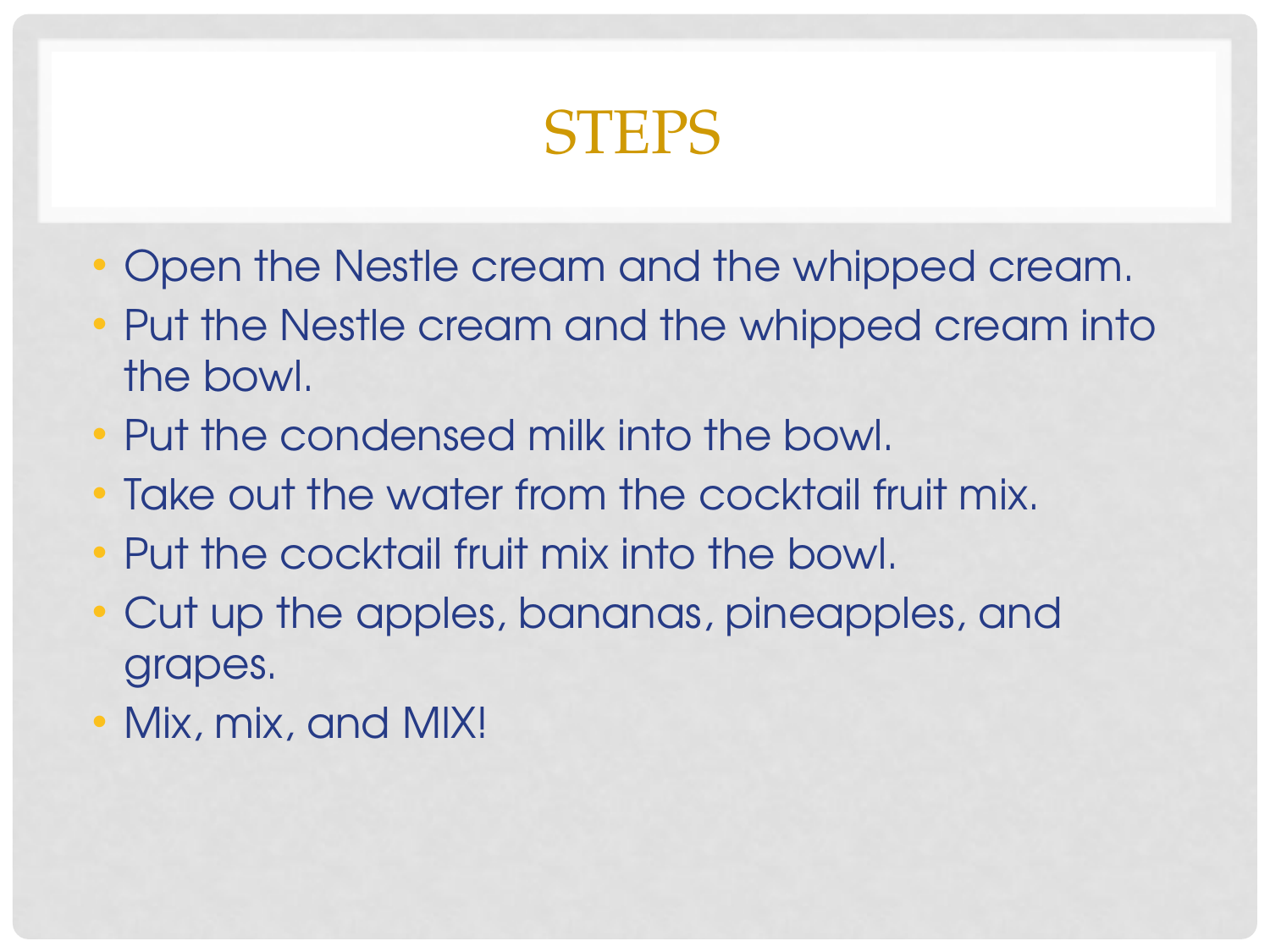

# Steps
Open the Nestle cream and the whipped cream.
Put the Nestle cream and the whipped cream into the bowl.
Put the condensed milk into the bowl.
Take out the water from the cocktail fruit mix.
Put the cocktail fruit mix into the bowl.
Cut up the apples, bananas, pineapples, and grapes.
Mix, mix, and MIX!